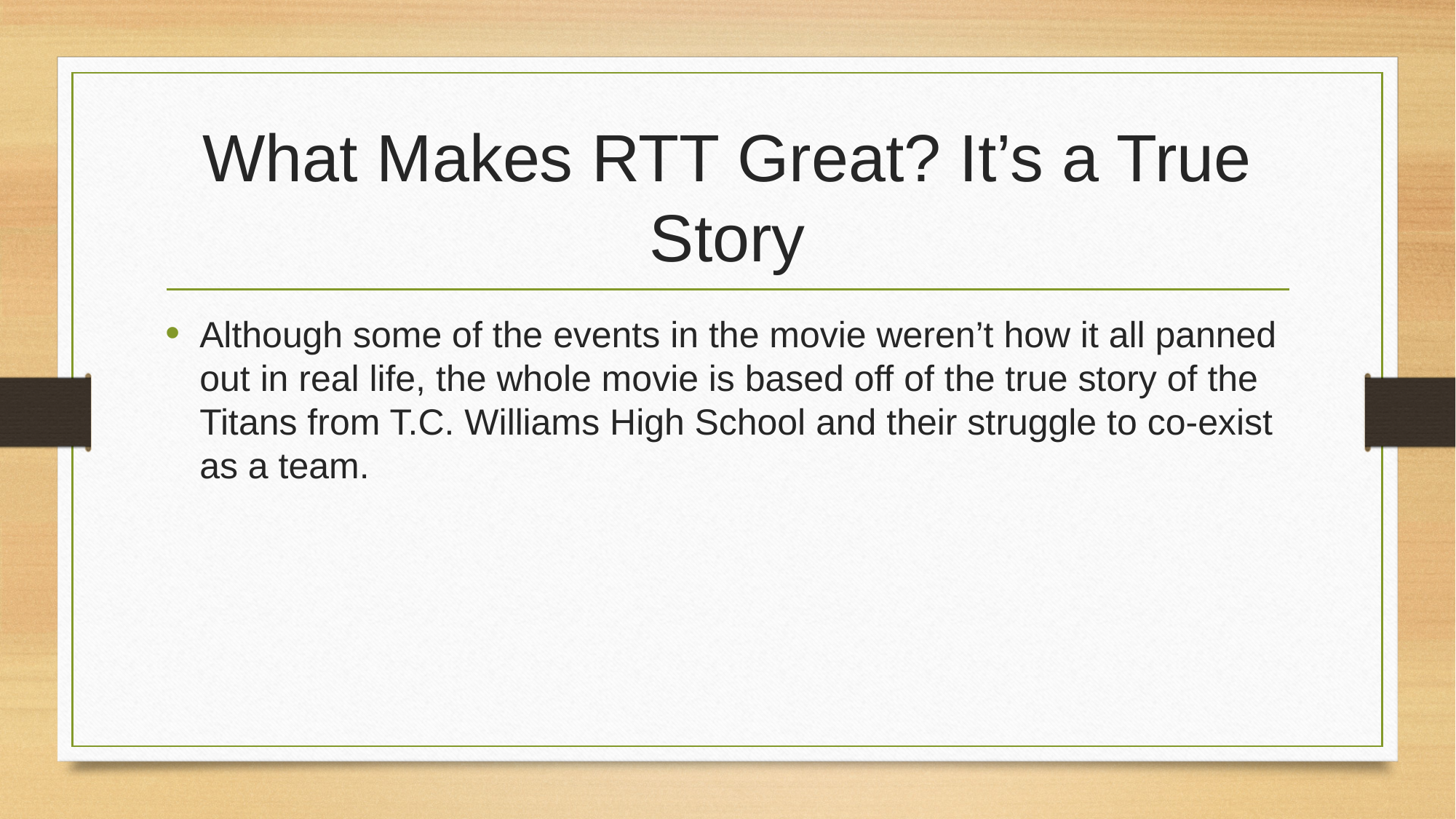

# What Makes RTT Great? It’s a True Story
Although some of the events in the movie weren’t how it all panned out in real life, the whole movie is based off of the true story of the Titans from T.C. Williams High School and their struggle to co-exist as a team.